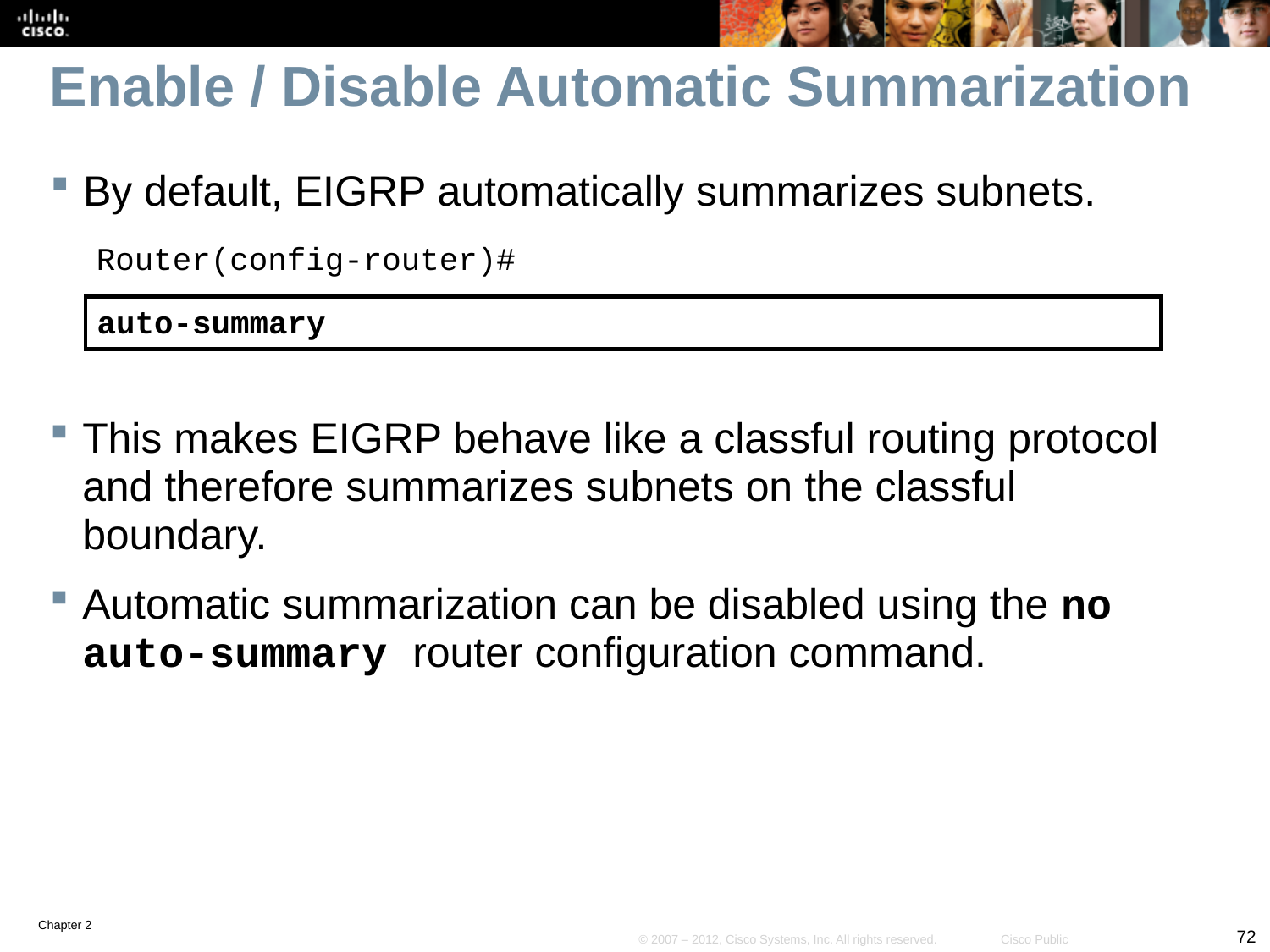

# Enable / Disable Automatic Summarization
By default, EIGRP automatically summarizes subnets.

Router(config-router)#
auto-summary
This makes EIGRP behave like a classful routing protocol and therefore summarizes subnets on the classful boundary.
Automatic summarization can be disabled using the no auto-summary router configuration command.